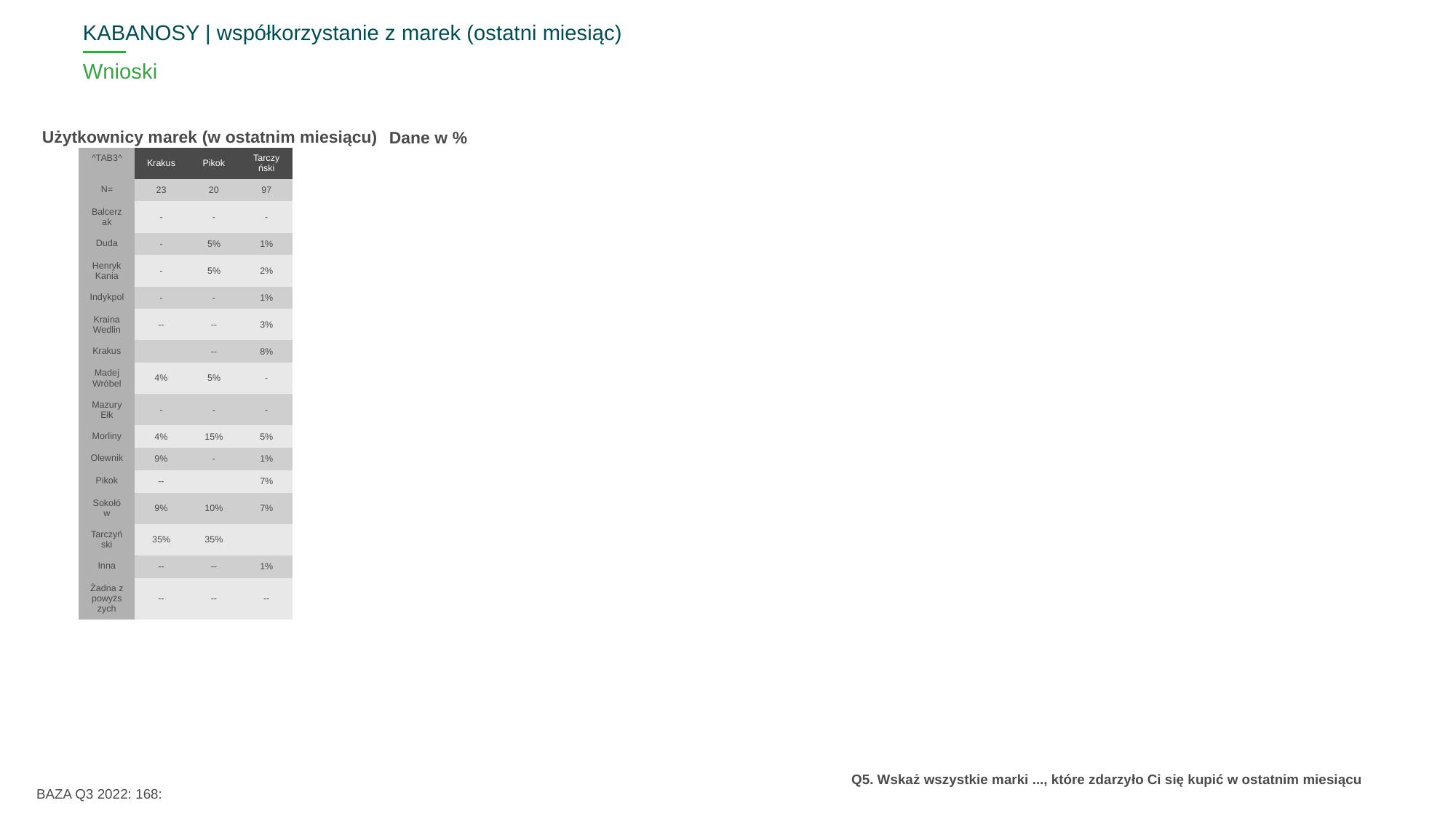

KABANOSY | współkorzystanie z marek (ostatni miesiąc)
# Wnioski
Użytkownicy marek (w ostatnim miesiącu)
Dane w %
| ^TAB3^ | Krakus | Pikok | Tarczyński |
| --- | --- | --- | --- |
| N= | 23 | 20 | 97 |
| Balcerzak | - | - | - |
| Duda | - | 5% | 1% |
| Henryk Kania | - | 5% | 2% |
| Indykpol | - | - | 1% |
| Kraina Wedlin | -- | -- | 3% |
| Krakus |  | -- | 8% |
| Madej Wróbel | 4% | 5% | - |
| Mazury Ełk | - | - | - |
| Morliny | 4% | 15% | 5% |
| Olewnik | 9% | - | 1% |
| Pikok | -- |  | 7% |
| Sokołów | 9% | 10% | 7% |
| Tarczyński | 35% | 35% |  |
| Inna | -- | -- | 1% |
| Żadna z powyższych | -- | -- | -- |

BAZA Q3 2022: 168:
Q5. Wskaż wszystkie marki ..., które zdarzyło Ci się kupić w ostatnim miesiącu